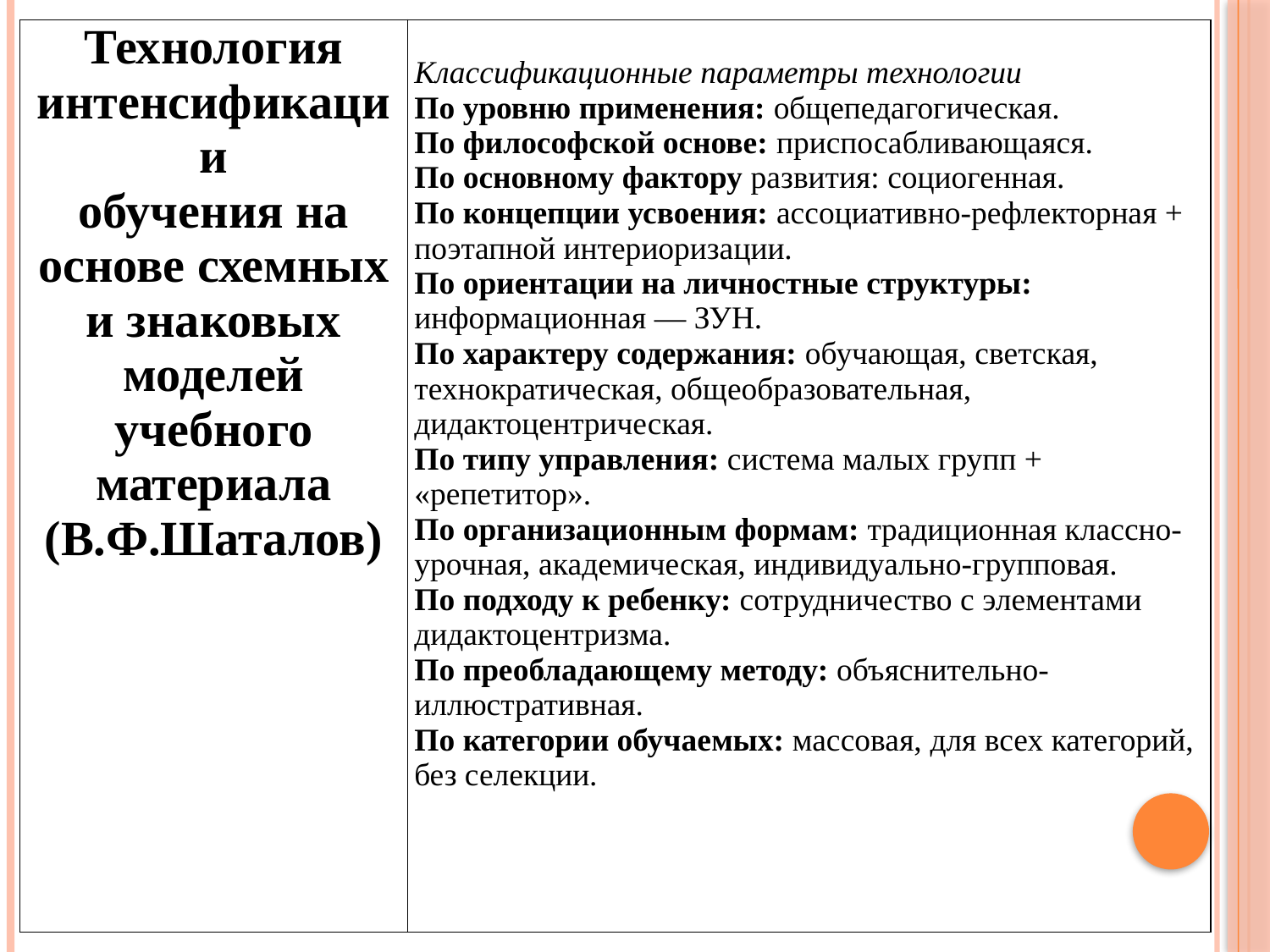

| Технология интенсификации обучения на основе схемных и знаковых моделей учебного материала (В.Ф.Шаталов) | Классификационные параметры технологии По уровню применения: общепедагогическая. По философской основе: приспосабливающаяся. По основному фактору развития: социогенная. По концепции усвоения: ассоциативно-рефлекторная + поэтапной интериоризации. По ориентации на личностные структуры: информационная — ЗУН. По характеру содержания: обучающая, светская, технократическая, общеобразовательная, дидактоцентрическая. По типу управления: система малых групп + «репетитор». По организационным формам: традиционная классно-урочная, академическая, индивидуально-групповая. По подходу к ребенку: сотрудничество с элементами дидактоцентризма. По преобладающему методу: объяснительно-иллюстративная. По категории обучаемых: массовая, для всех категорий, без селекции. |
| --- | --- |